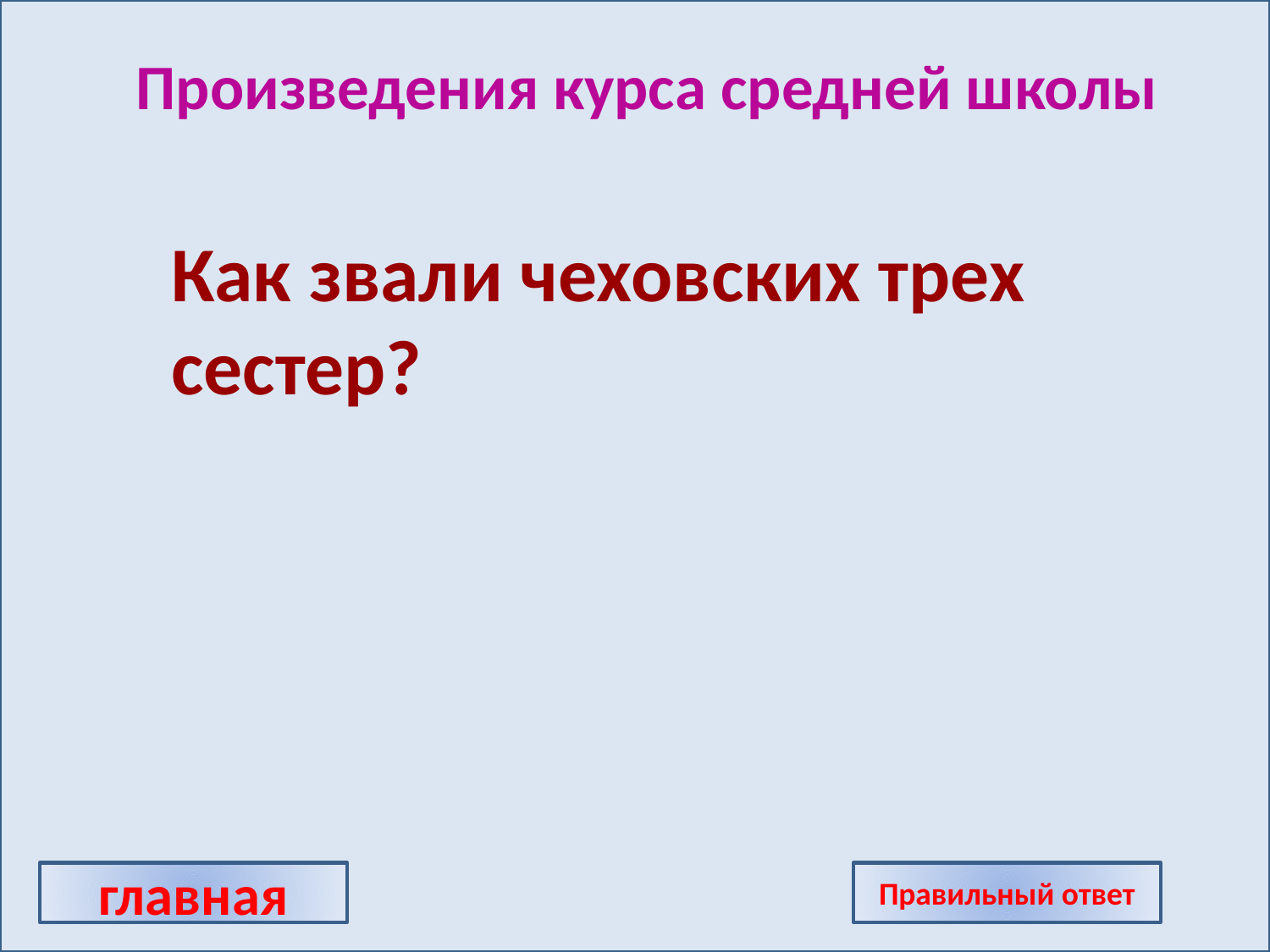

Произведения курса средней школы
Как звали чеховских трех сестер?

главная
Правильный ответ